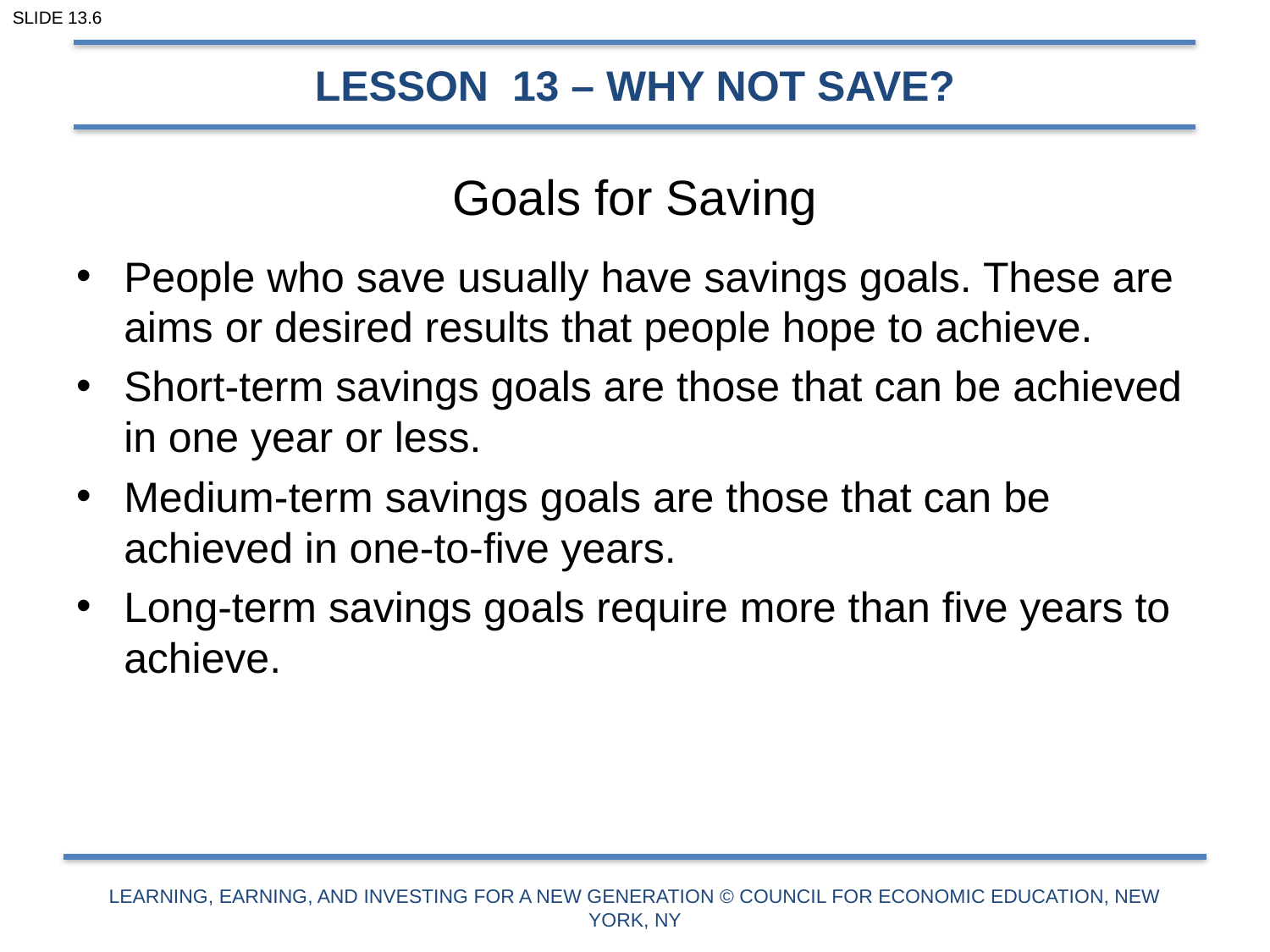

Slide 13.6
Lesson  13 – Why Not Save?
# Goals for Saving
People who save usually have savings goals. These are aims or desired results that people hope to achieve.
Short-term savings goals are those that can be achieved in one year or less.
Medium-term savings goals are those that can be achieved in one-to-five years.
Long-term savings goals require more than five years to achieve.